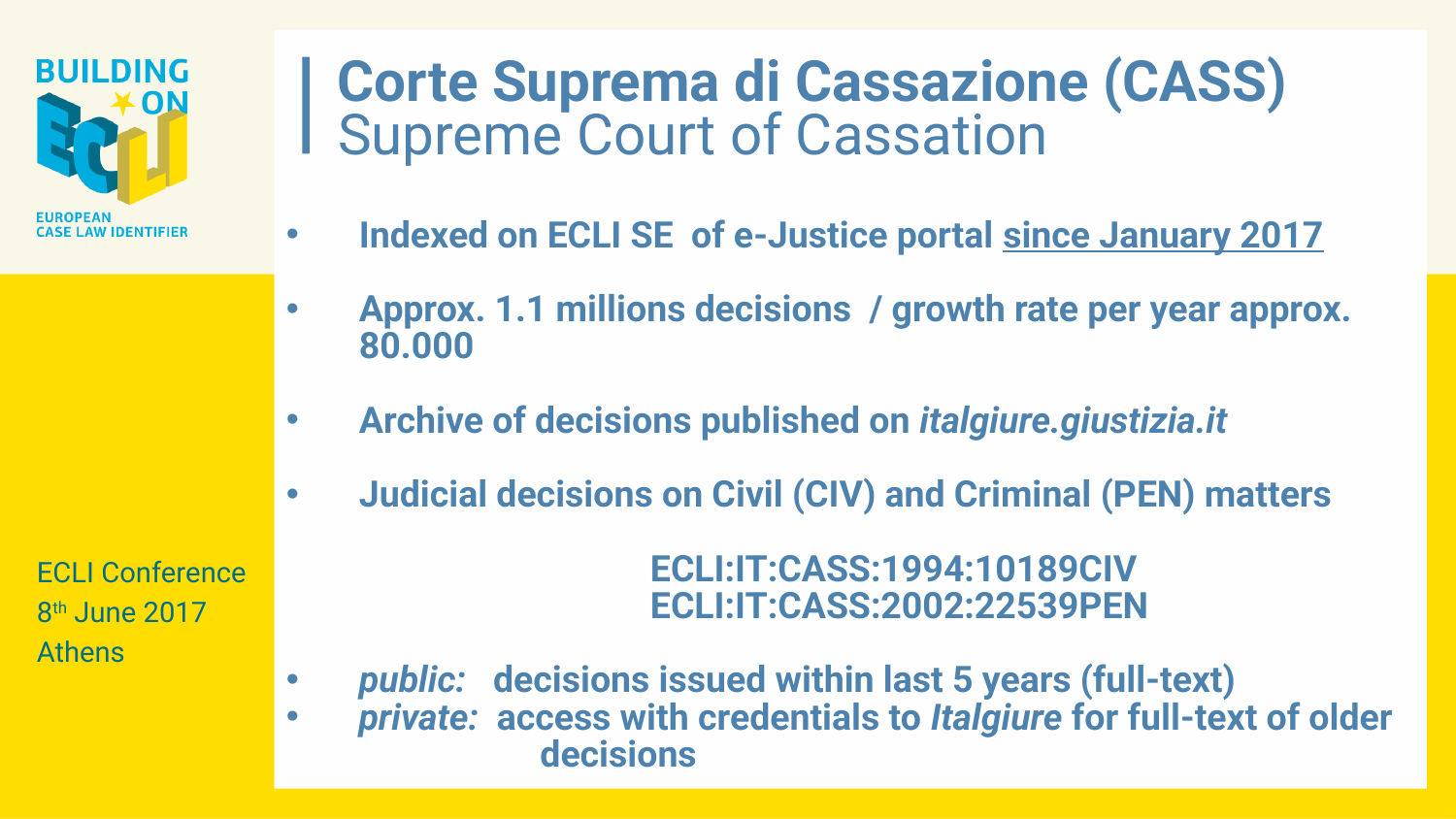

Corte Suprema di Cassazione (CASS)
Supreme Court of Cassation

Indexed on ECLI SE  of e-Justice portal since January 2017

Approx. 1.1 millions decisions  / growth rate per year approx. 80.000
Archive of decisions published on italgiure.giustizia.it

Judicial decisions on Civil (CIV) and Criminal (PEN) matters
 		ECLI:IT:CASS:1994:10189CIV
		ECLI:IT:CASS:2002:22539PEN

public:   decisions issued within last 5 years (full-text)
   private:  access with credentials to Italgiure for full-text of older 	       decisions

ECLI Conference
8th June 2017
Athens